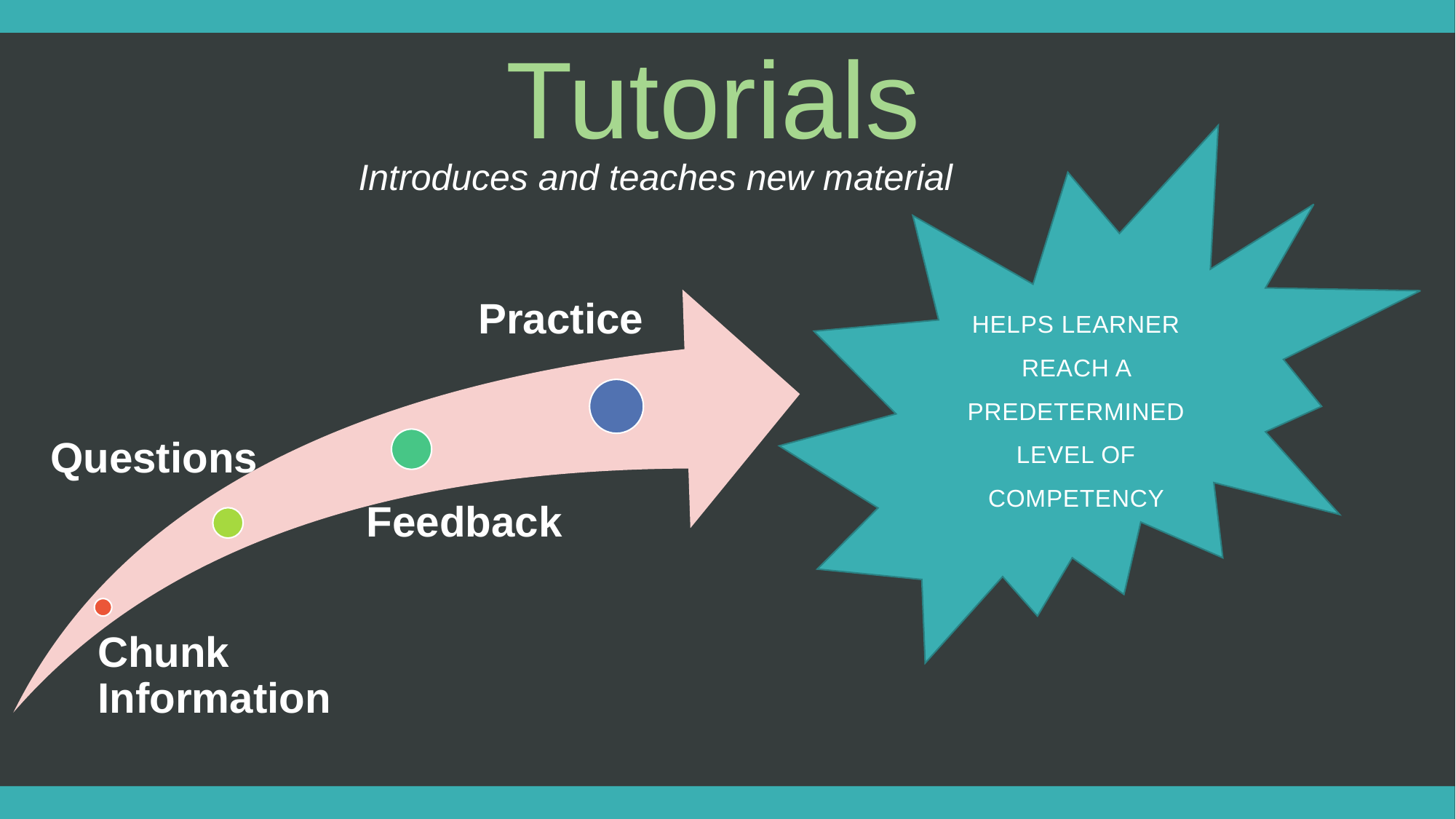

Introduces and teaches new material

Tutorials
Helps learner reach a predetermined level of competency
Chunk Information
Questions
Feedback

Practice